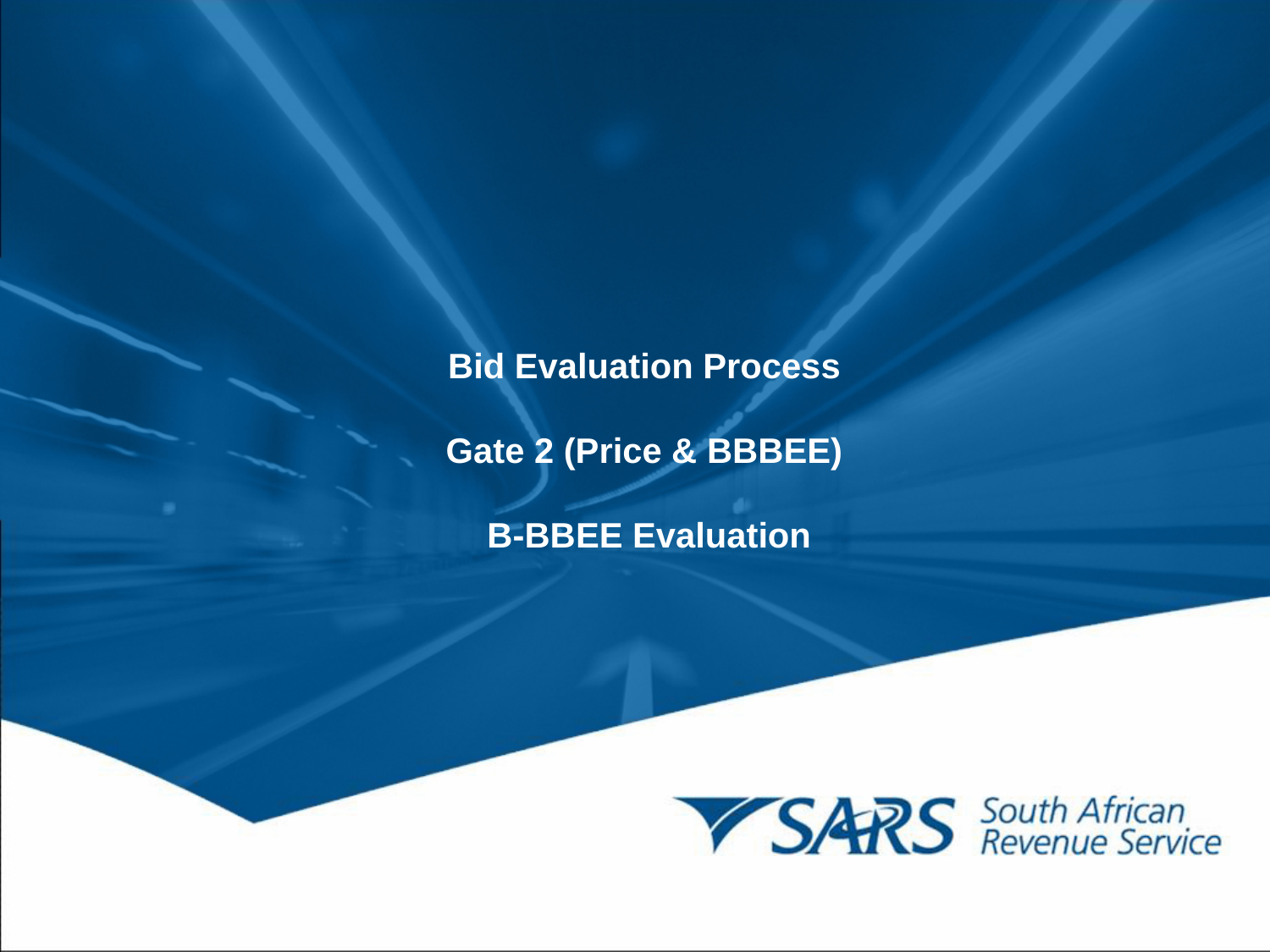

Bid Evaluation Process

Gate 2 (Price & BBBEE)

B-BBEE Evaluation